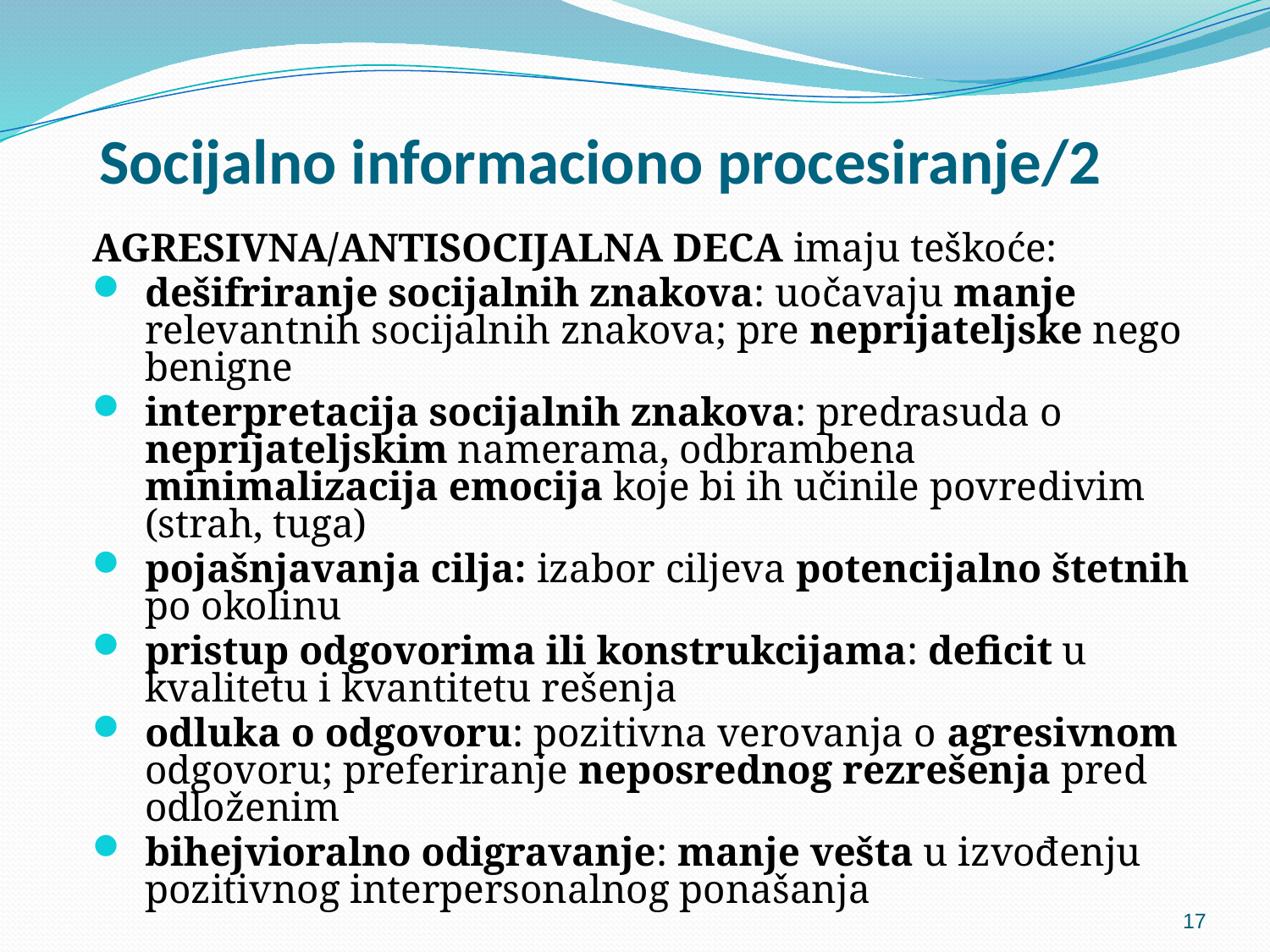

# Socijalno informaciono procesiranje/2
AGRESIVNA/ANTISOCIJALNA DECA imaju teškoće:
dešifriranje socijalnih znakova: uočavaju manje relevantnih socijalnih znakova; pre neprijateljske nego benigne
interpretacija socijalnih znakova: predrasuda o neprijateljskim namerama, odbrambena minimalizacija emocija koje bi ih učinile povredivim (strah, tuga)
pojašnjavanja cilja: izabor ciljeva potencijalno štetnih po okolinu
pristup odgovorima ili konstrukcijama: deficit u kvalitetu i kvantitetu rešenja
odluka o odgovoru: pozitivna verovanja o agresivnom odgovoru; preferiranje neposrednog rezrešenja pred odloženim
bihejvioralno odigravanje: manje vešta u izvođenju pozitivnog interpersonalnog ponašanja
17